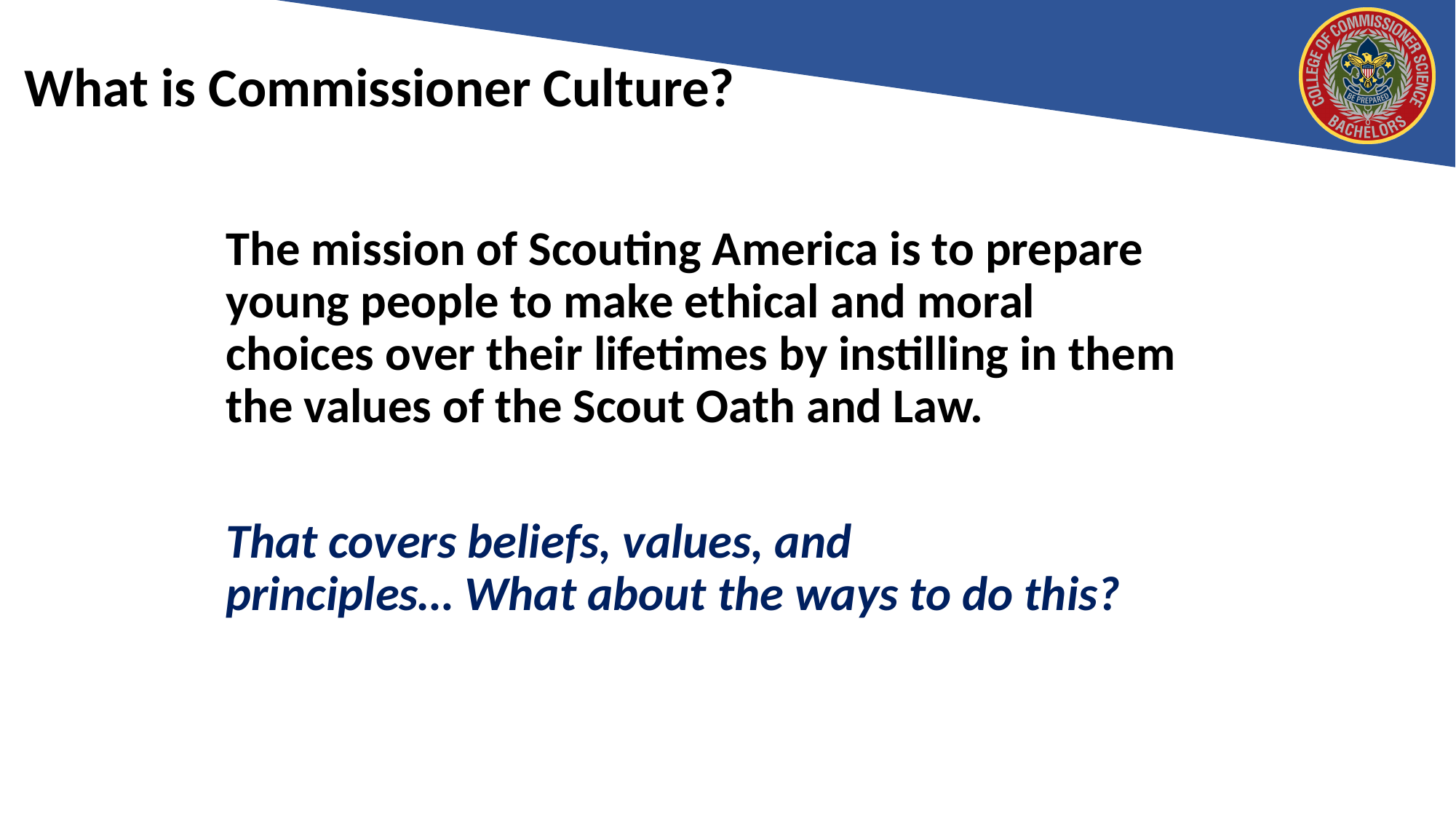

# What is Commissioner Culture?
The mission of Scouting America is to prepare young people to make ethical and moral choices over their lifetimes by instilling in them the values of the Scout Oath and Law.

That covers beliefs, values, and principles… What about the ways to do this?